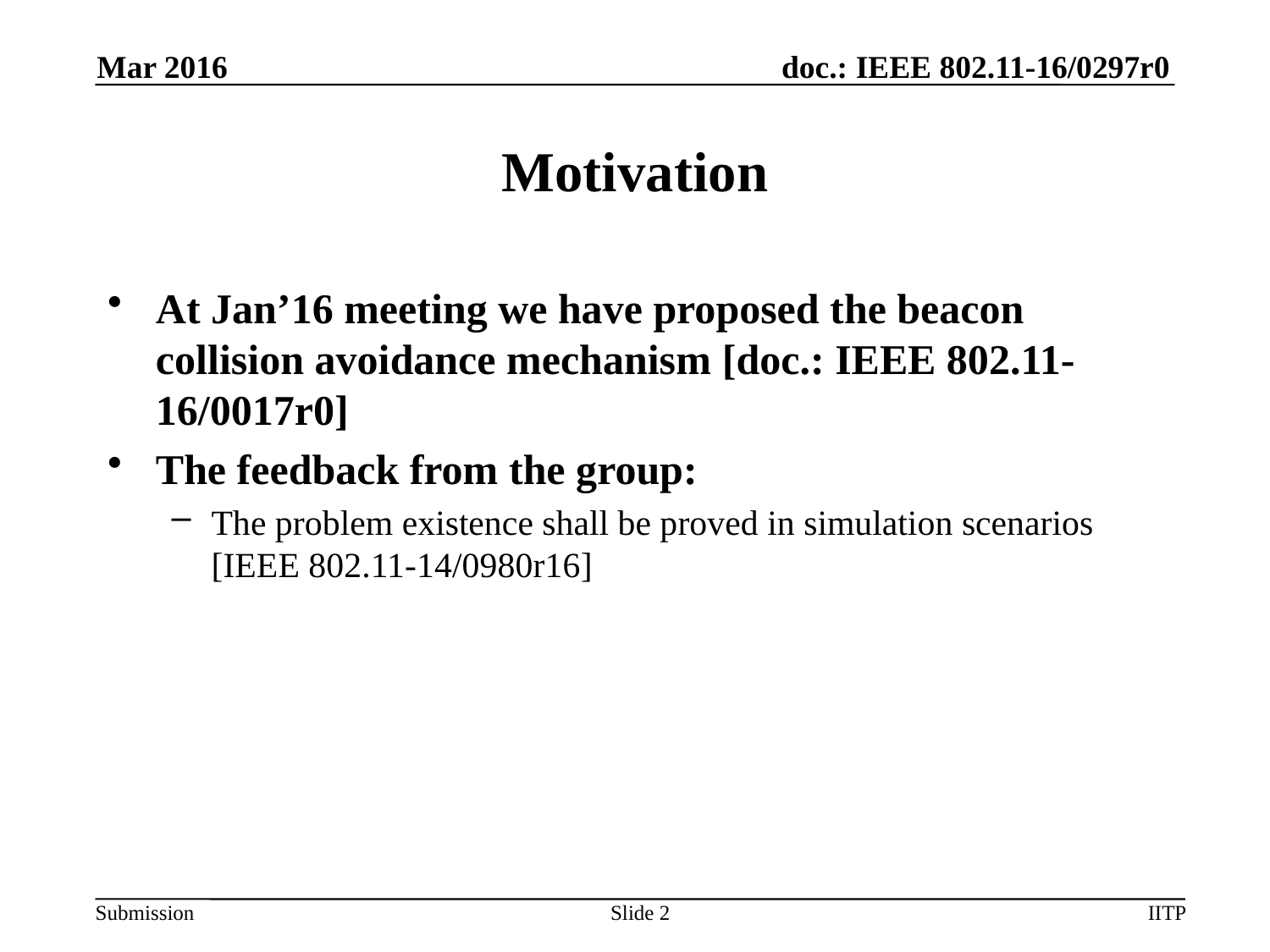

Mar 2016
# Motivation
At Jan’16 meeting we have proposed the beacon collision avoidance mechanism [doc.: IEEE 802.11-16/0017r0]
The feedback from the group:
The problem existence shall be proved in simulation scenarios [IEEE 802.11-14/0980r16]
Slide 2
IITP